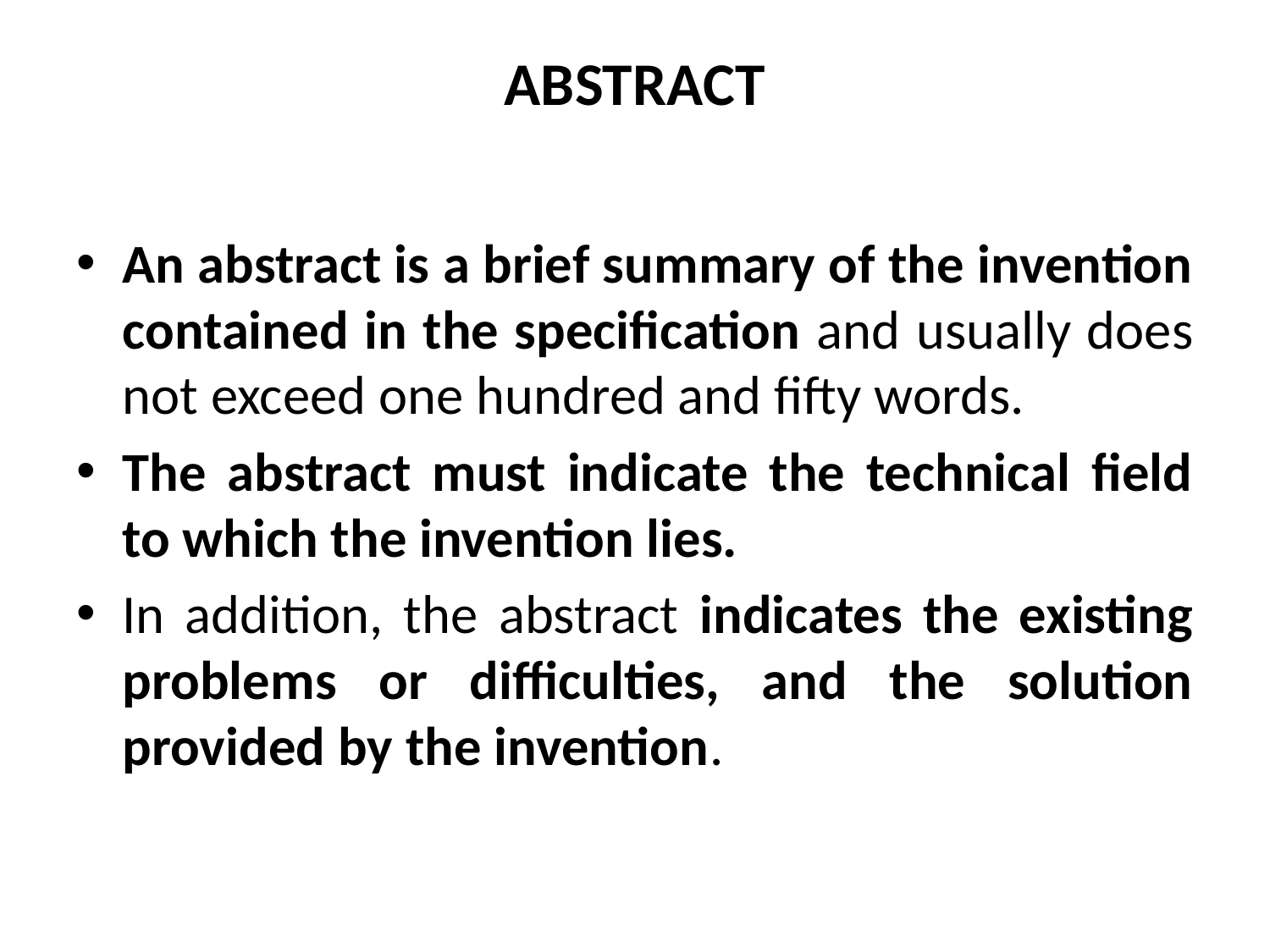

# ABSTRACT
An abstract is a brief summary of the invention contained in the specification and usually does not exceed one hundred and fifty words.
The abstract must indicate the technical field to which the invention lies.
In addition, the abstract indicates the existing problems or difficulties, and the solution provided by the invention.